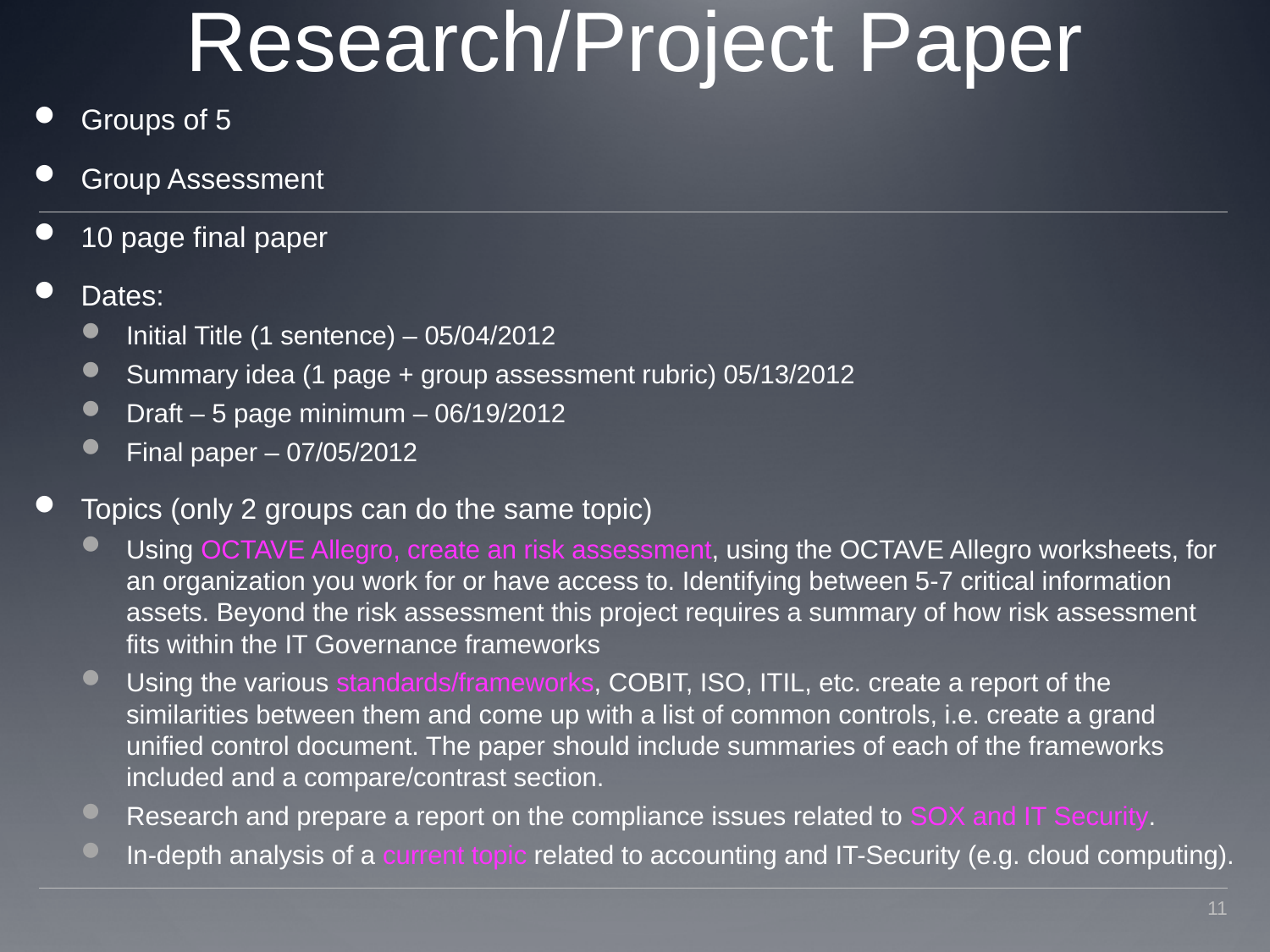

# Research/Project Paper
Groups of 5
Group Assessment
10 page final paper
Dates:
Initial Title (1 sentence) – 05/04/2012
Summary idea (1 page + group assessment rubric) 05/13/2012
Draft – 5 page minimum – 06/19/2012
Final paper – 07/05/2012
Topics (only 2 groups can do the same topic)
Using OCTAVE Allegro, create an risk assessment, using the OCTAVE Allegro worksheets, for an organization you work for or have access to. Identifying between 5-7 critical information assets. Beyond the risk assessment this project requires a summary of how risk assessment fits within the IT Governance frameworks
Using the various standards/frameworks, COBIT, ISO, ITIL, etc. create a report of the similarities between them and come up with a list of common controls, i.e. create a grand unified control document. The paper should include summaries of each of the frameworks included and a compare/contrast section.
Research and prepare a report on the compliance issues related to SOX and IT Security.
In-depth analysis of a current topic related to accounting and IT-Security (e.g. cloud computing).
11